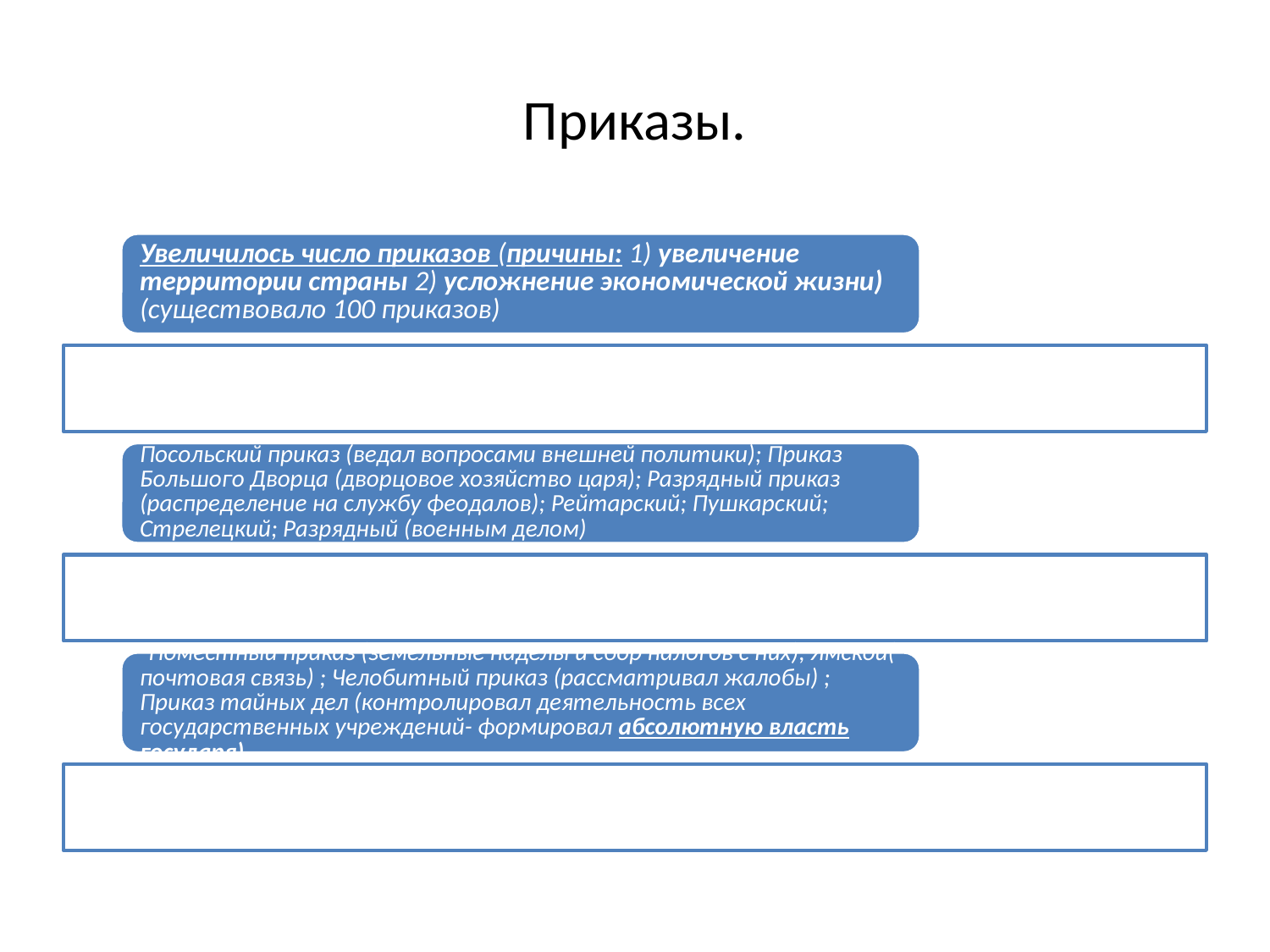

# Приказы.
Увеличилось число приказов (причины: 1) увеличение территории страны 2) усложнение экономической жизни) (существовало 100 приказов)
Посольский приказ (ведал вопросами внешней политики); Приказ Большого Дворца (дворцовое хозяйство царя); Разрядный приказ (распределение на службу феодалов); Рейтарский; Пушкарский; Стрелецкий; Разрядный (военным делом)
-Поместный приказ (земельные наделы и сбор налогов с них); Ямской( почтовая связь) ; Челобитный приказ (рассматривал жалобы) ; Приказ тайных дел (контролировал деятельность всех государственных учреждений- формировал абсолютную власть государя)